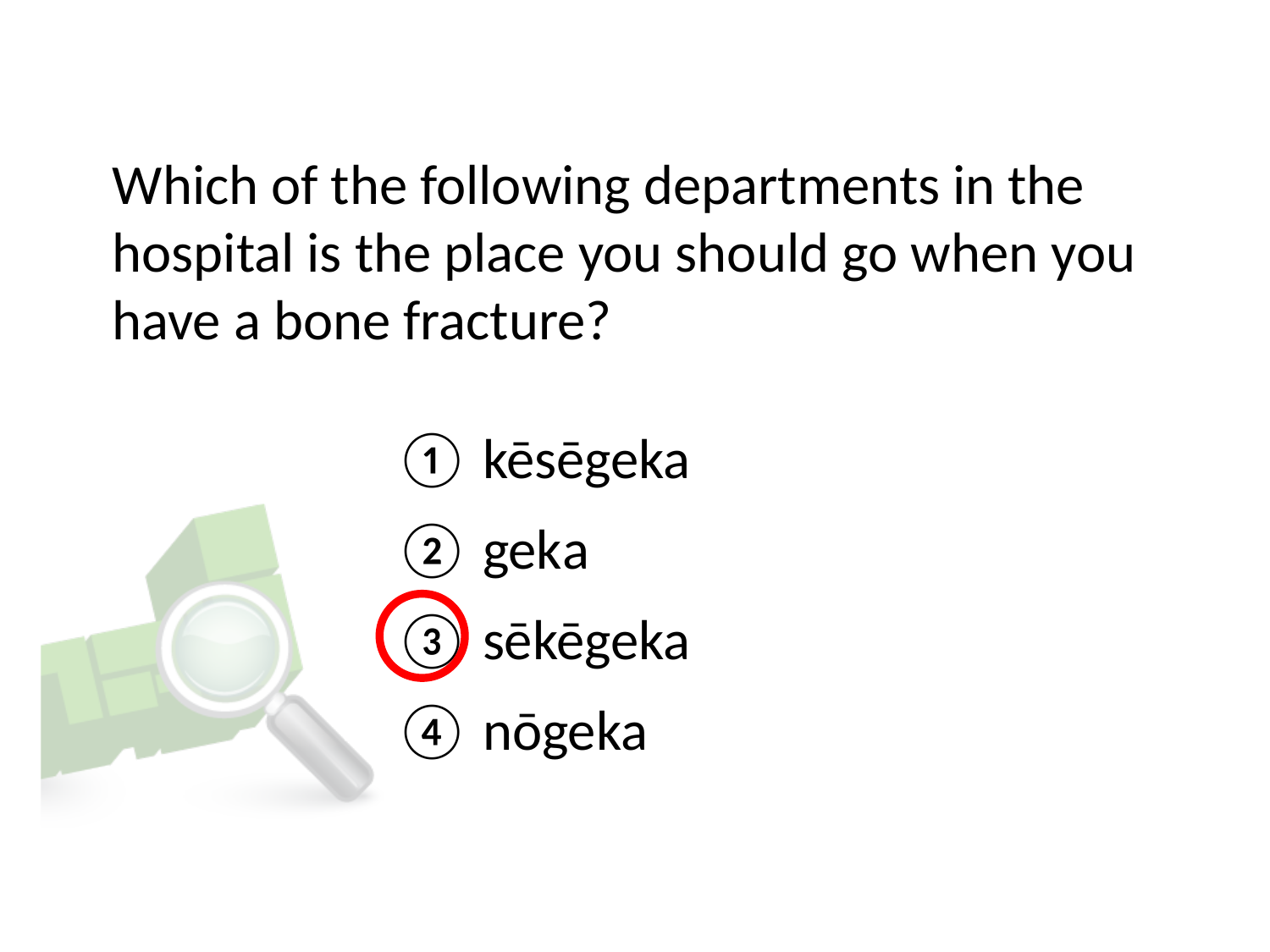

# Which of the following departments in the hospital is the place you should go when you have a bone fracture?
① kēsēgeka
② geka
③ sēkēgeka
④ nōgeka